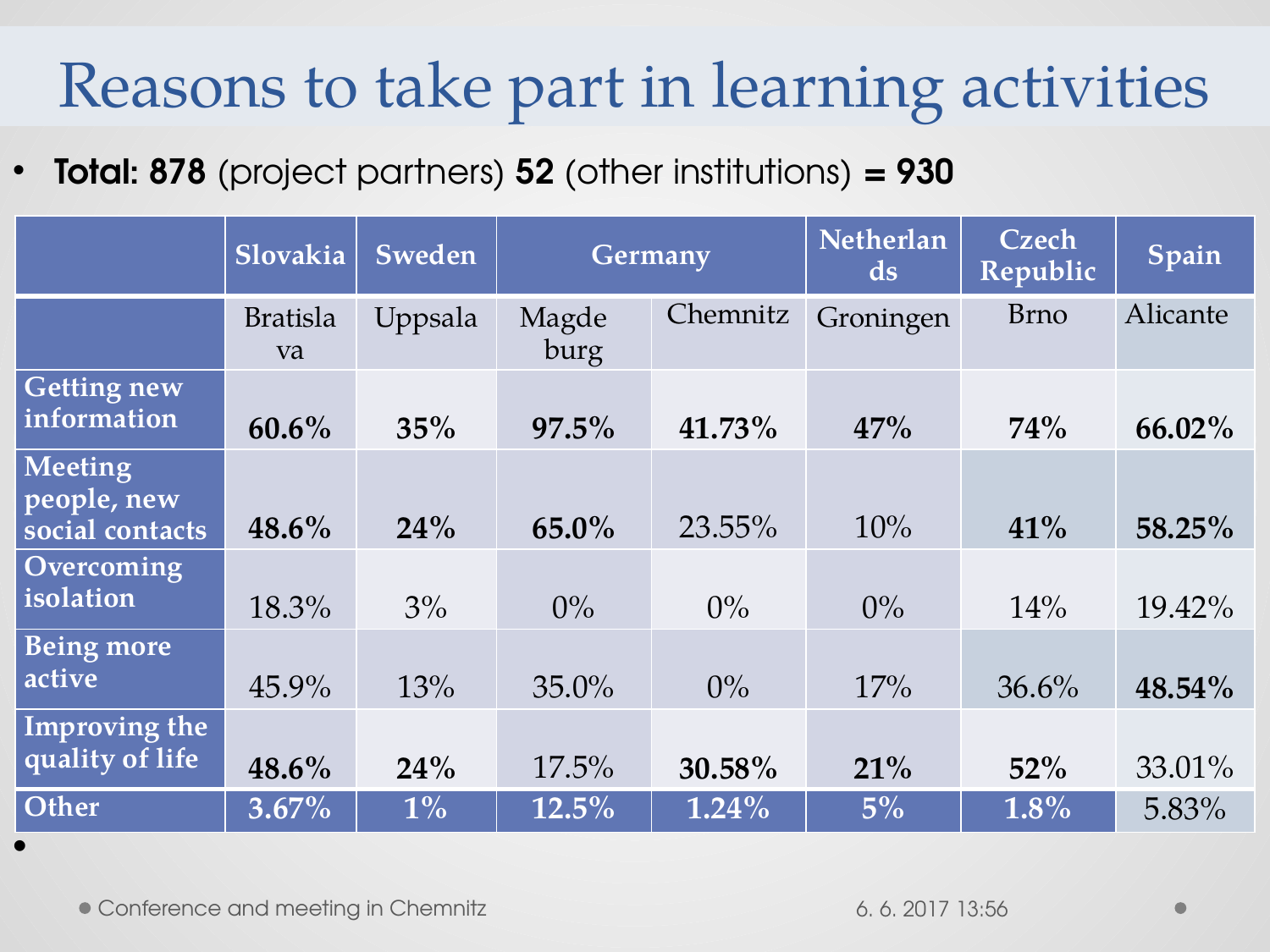

# Reasons to take part in learning activities
Total: 878 (project partners) 52 (other institutions) = 930

|  | Slovakia | Sweden | Germany |  | Netherlands | Czech Republic | Spain |
| --- | --- | --- | --- | --- | --- | --- | --- |
|  | Bratisla va | Uppsala | Magde burg | Chemnitz | Groningen | Brno | Alicante |
| Getting new information | 60.6% | 35% | 97.5% | 41.73% | 47% | 74% | 66.02% |
| Meeting people, new social contacts | 48.6% | 24% | 65.0% | 23.55% | 10% | 41% | 58.25% |
| Overcoming isolation | 18.3% | 3% | 0% | 0% | 0% | 14% | 19.42% |
| Being more active | 45.9% | 13% | 35.0% | 0% | 17% | 36.6% | 48.54% |
| Improving the quality of life | 48.6% | 24% | 17.5% | 30.58% | 21% | 52% | 33.01% |
| Other | 3.67% | 1% | 12.5% | 1.24% | 5% | 1.8% | 5.83% |
Conference and meeting in Chemnitz
6. 6. 2017 13:56